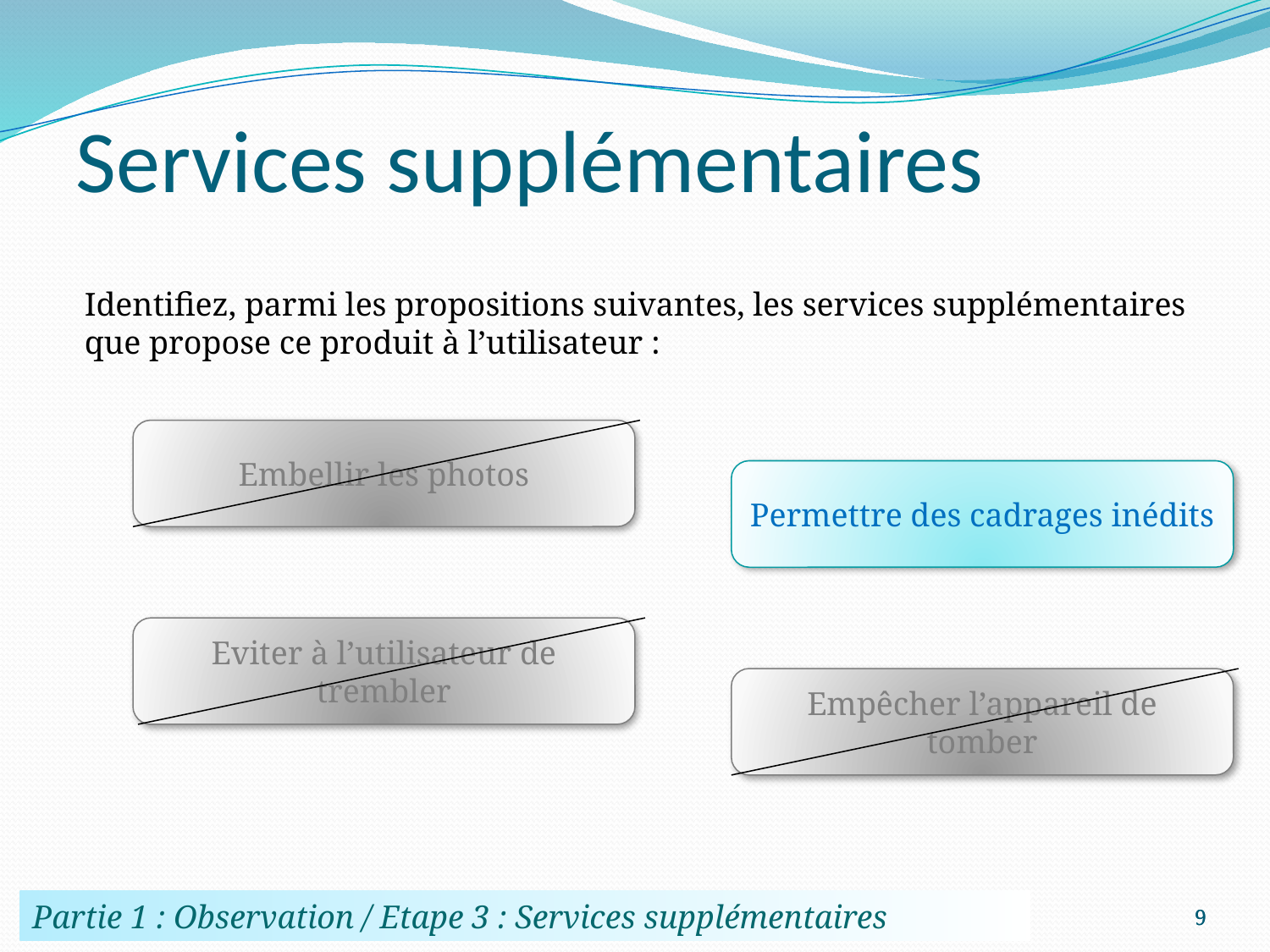

Services supplémentaires
Identifiez, parmi les propositions suivantes, les services supplémentaires que propose ce produit à l’utilisateur :
Embellir les photos
Permettre des cadrages inédits
Eviter à l’utilisateur de trembler
Empêcher l’appareil de tomber
9
9
Partie 1 : Observation / Etape 3 : Services supplémentaires